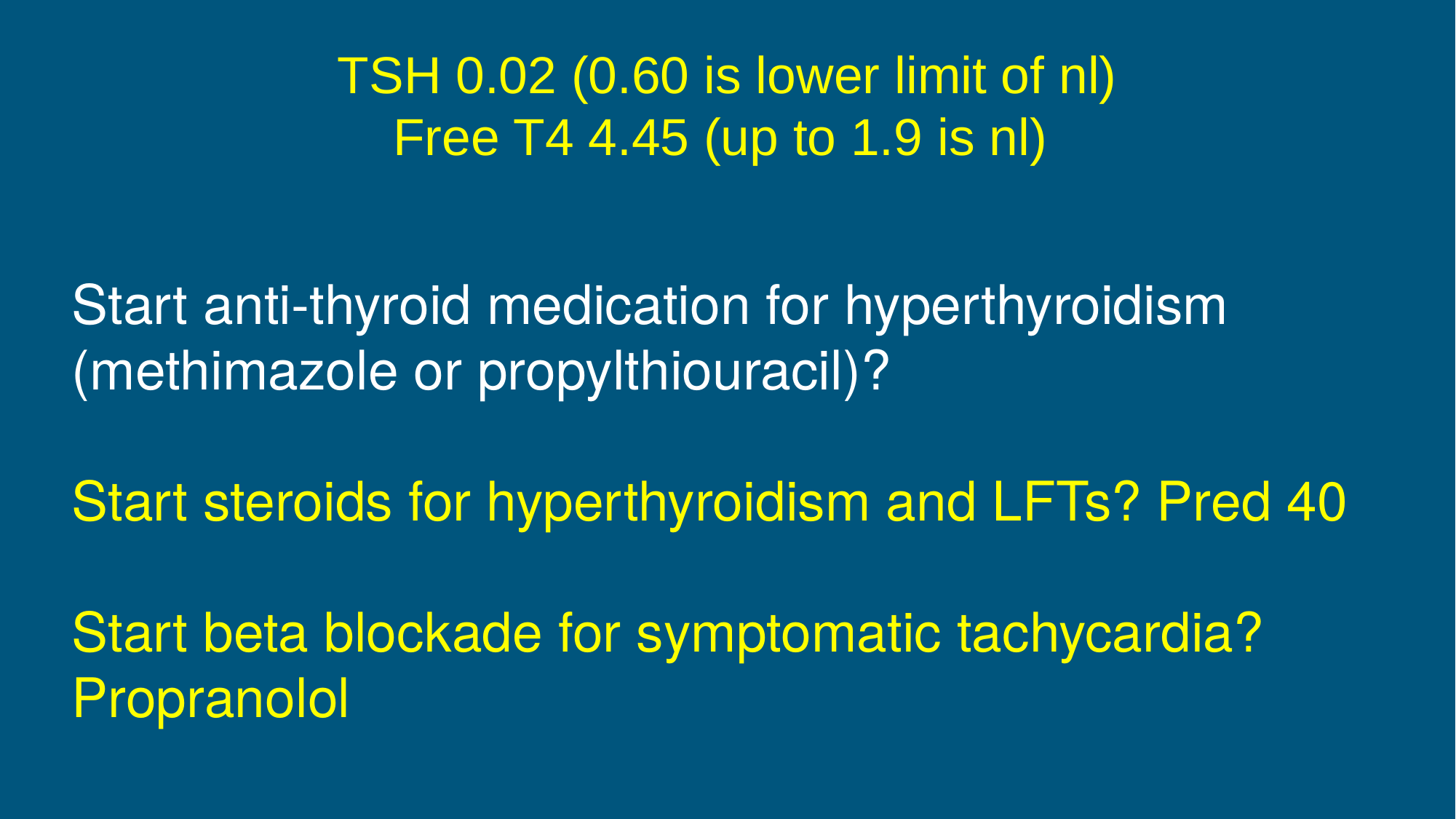

TSH 0.02 (0.60 is lower limit of nl)
Free T4 4.45 (up to 1.9 is nl)

Start anti-thyroid medication for hyperthyroidism (methimazole or propylthiouracil)?

Start steroids for hyperthyroidism and LFTs? Pred 40

Start beta blockade for symptomatic tachycardia?  Propranolol